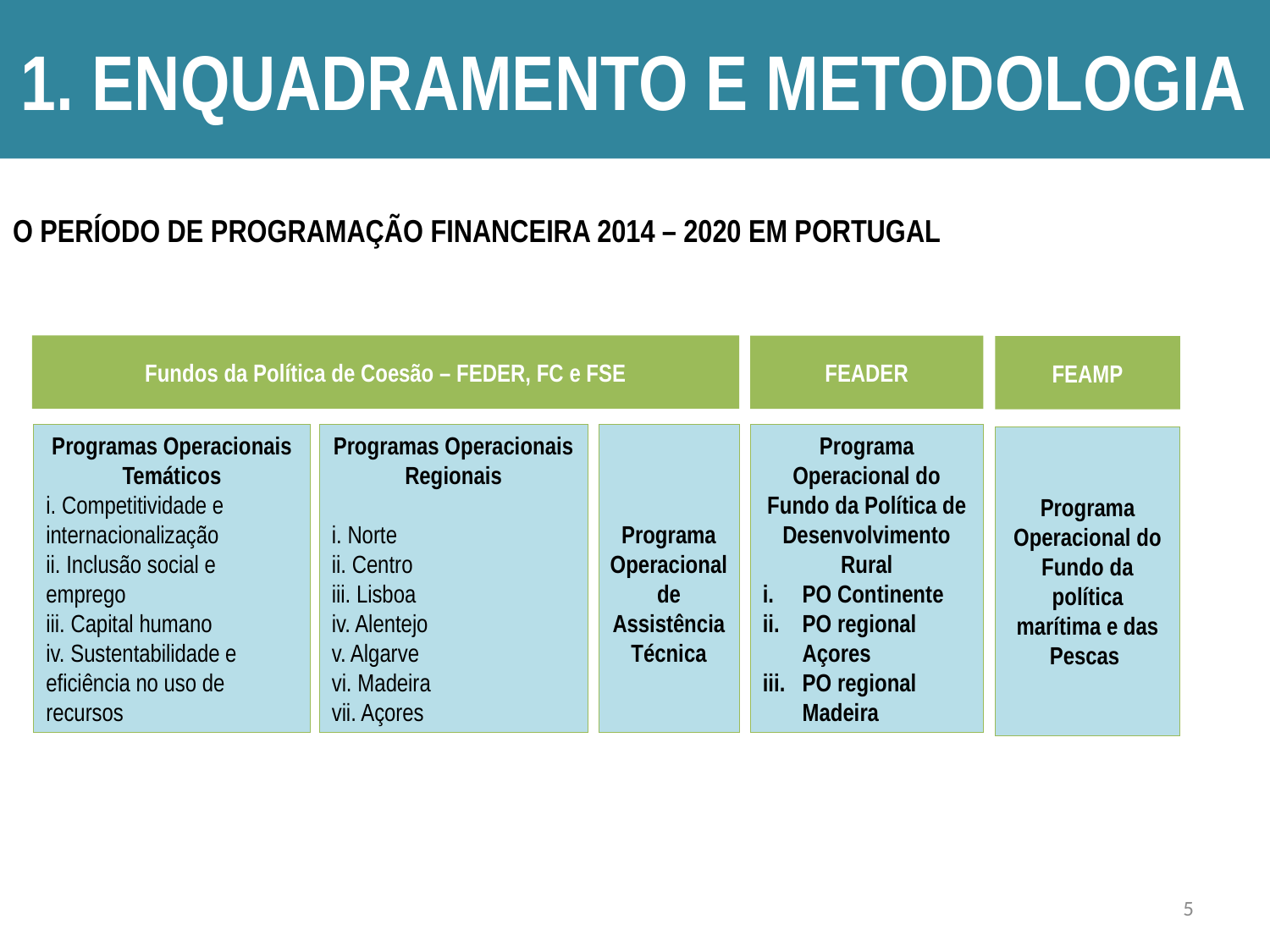

# 1. Enquadramento e Metodologia
O PERÍODO DE PROGRAMAÇÃO FINANCEIRA 2014 – 2020 EM PORTUGAL
Fundos da Política de Coesão – FEDER, FC e FSE
FEADER
FEAMP
Programas Operacionais Temáticos
i. Competitividade e internacionalização
ii. Inclusão social e emprego
iii. Capital humano
iv. Sustentabilidade e eficiência no uso de recursos
Programas Operacionais Regionais

i. Norte
ii. Centro
iii. Lisboa
iv. Alentejo
v. Algarve
vi. Madeira
vii. Açores

Programa Operacional de Assistência Técnica

Programa Operacional do Fundo da Política de Desenvolvimento Rural
PO Continente
PO regional Açores
PO regional Madeira

Programa Operacional do Fundo da política marítima e das Pescas

5